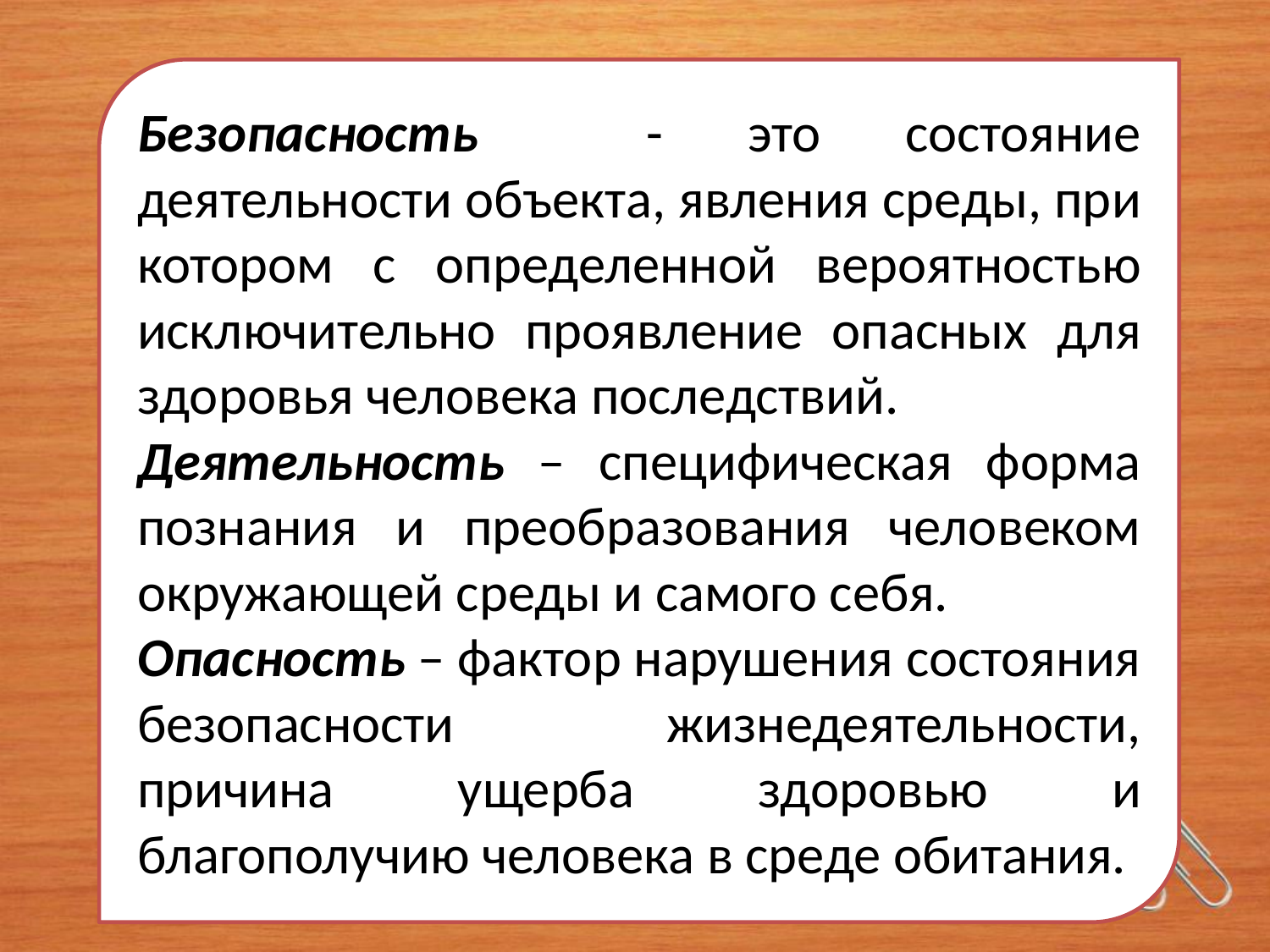

Заголовок слайда
Безопасность  - это состояние деятельности объекта, явления среды, при котором с определенной вероятностью исключительно проявление опасных для здоровья человека последствий.
Деятельность – специфическая форма познания и преобразования человеком окружающей среды и самого себя.
Опасность – фактор нарушения состояния безопасности жизнедеятельности, причина ущерба здоровью и благополучию человека в среде обитания.